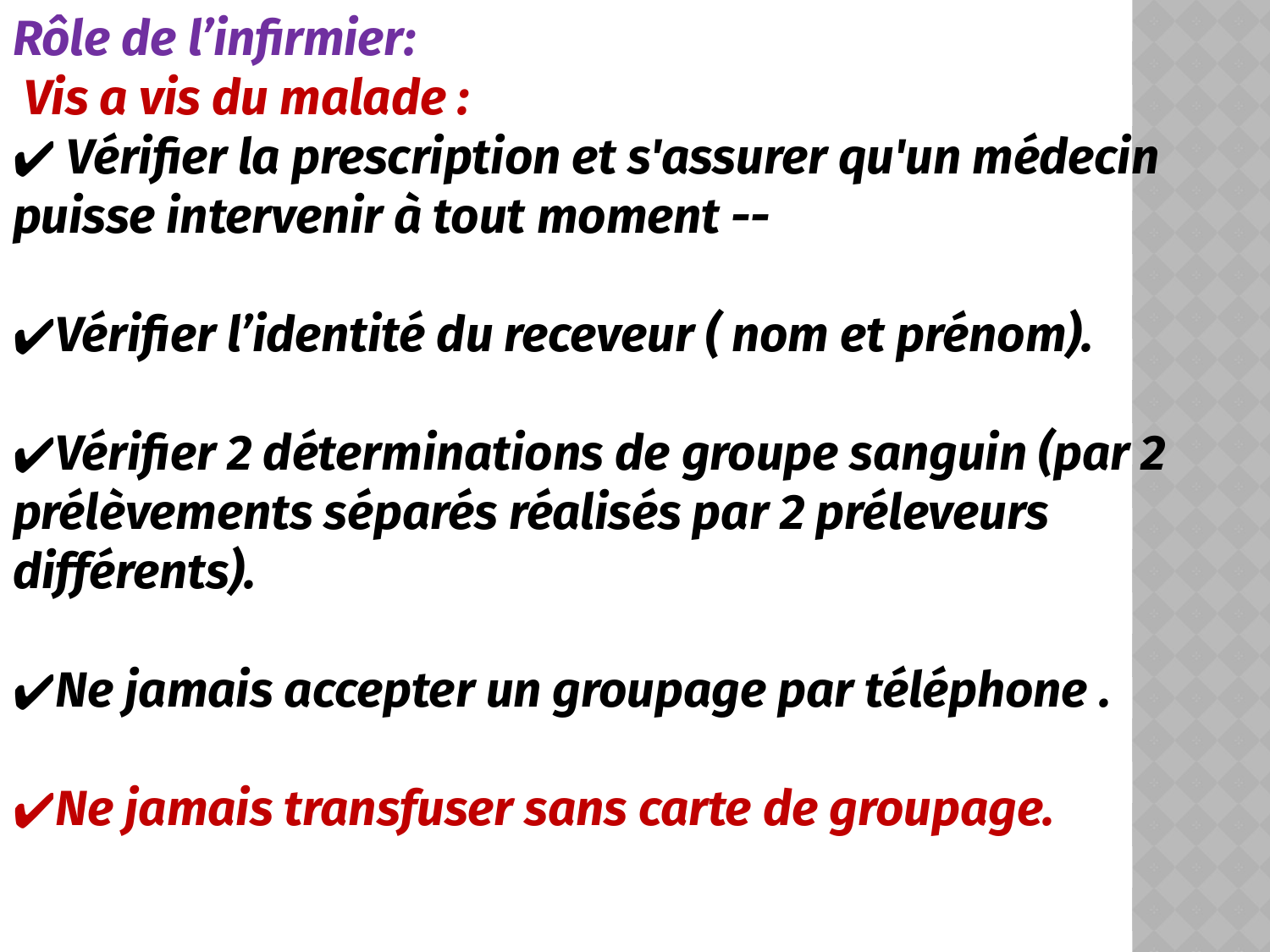

Rôle de l’infirmier:
 Vis a vis du malade :
 Vérifier la prescription et s'assurer qu'un médecin puisse intervenir à tout moment --

Vérifier l’identité du receveur ( nom et prénom).

Vérifier 2 déterminations de groupe sanguin (par 2 prélèvements séparés réalisés par 2 préleveurs différents).

Ne jamais accepter un groupage par téléphone .

Ne jamais transfuser sans carte de groupage.